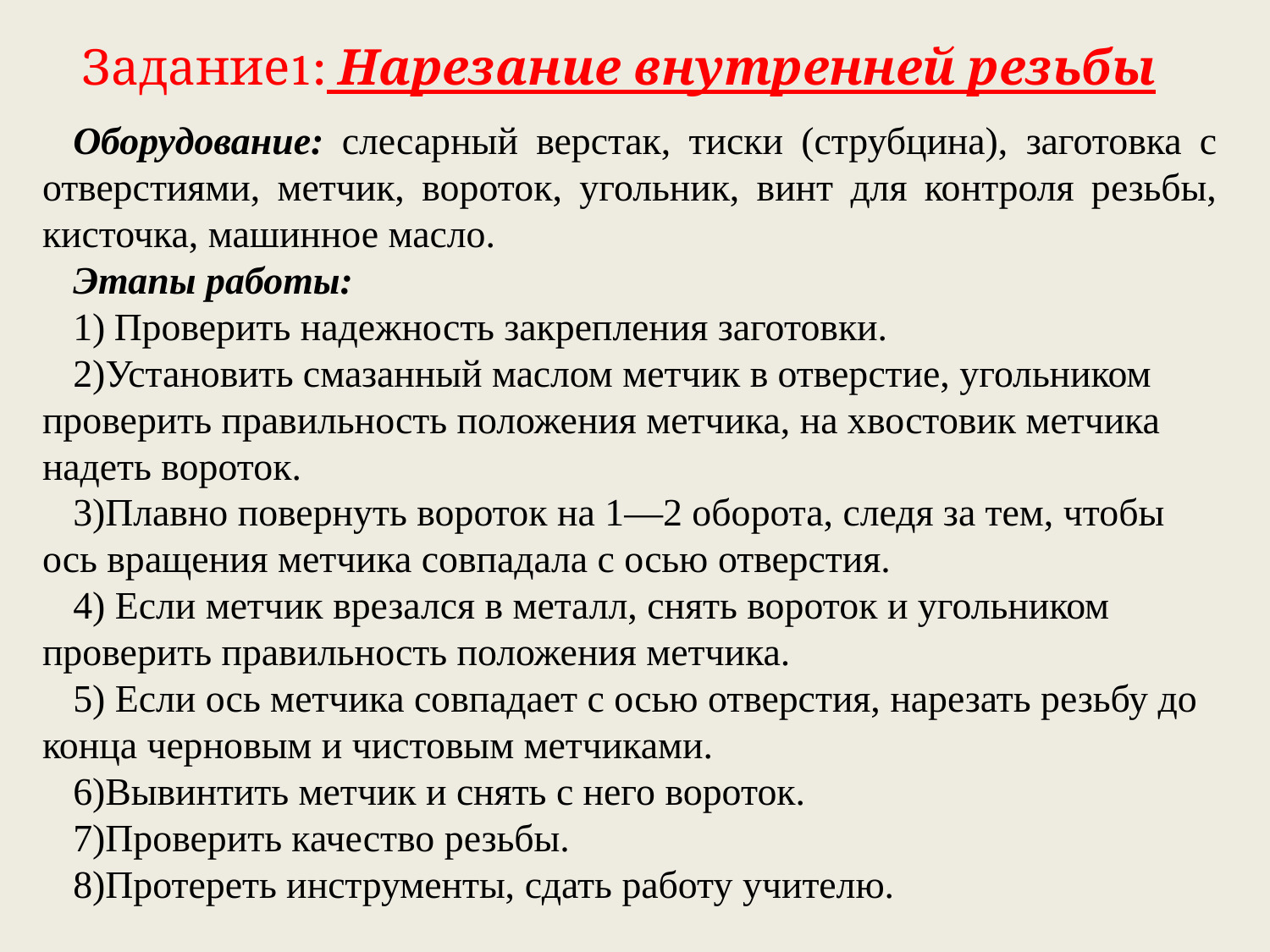

Задание1: Нарезание внутренней резьбы
Оборудование: слесарный верстак, тиски (струбцина), заготовка с отверстиями, метчик, вороток, угольник, винт для контроля резьбы, кисточка, машинное масло.
Этапы работы:
1) Проверить надежность закрепления заготовки.
2)Установить смазанный маслом метчик в отверстие, угольником проверить правильность положения метчика, на хвостовик метчика надеть вороток.
3)Плавно повернуть вороток на 1—2 оборота, следя за тем, чтобы ось вращения метчика совпадала с осью отверстия.
4) Если метчик врезался в металл, снять вороток и угольником проверить правильность положения метчика.
5) Если ось метчика совпадает с осью отверстия, нарезать резьбу до конца черновым и чистовым метчиками.
6)Вывинтить метчик и снять с него вороток.
7)Проверить качество резьбы.
8)Протереть инструменты, сдать работу учителю.